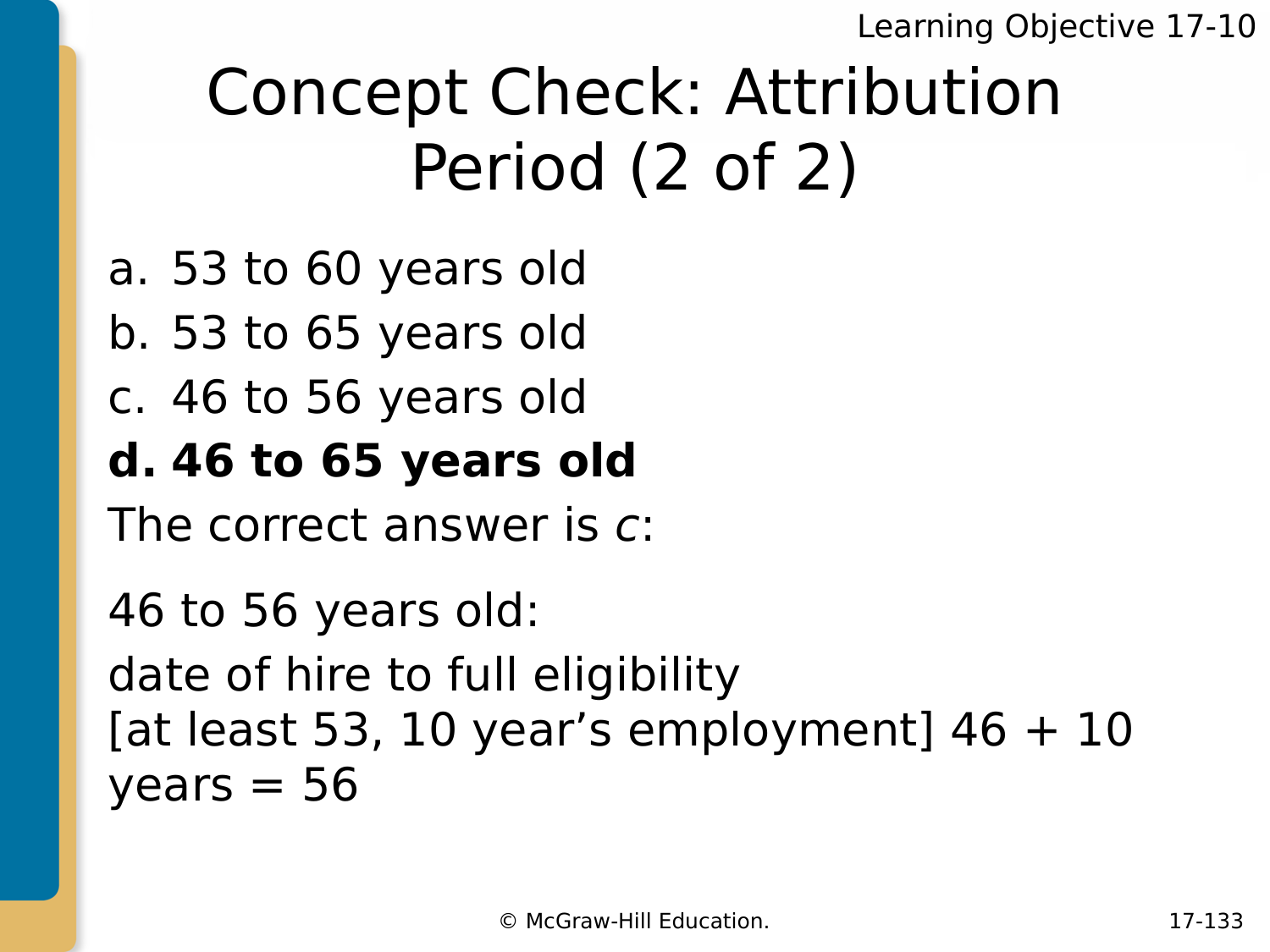

Learning Objective 17-10
# Concept Check: Attribution Period (2 of 2)
53 to 60 years old
53 to 65 years old
46 to 56 years old
46 to 65 years old
The correct answer is c:
46 to 56 years old:
date of hire to full eligibility
[at least 53, 10 year’s employment] 46 + 10 years = 56